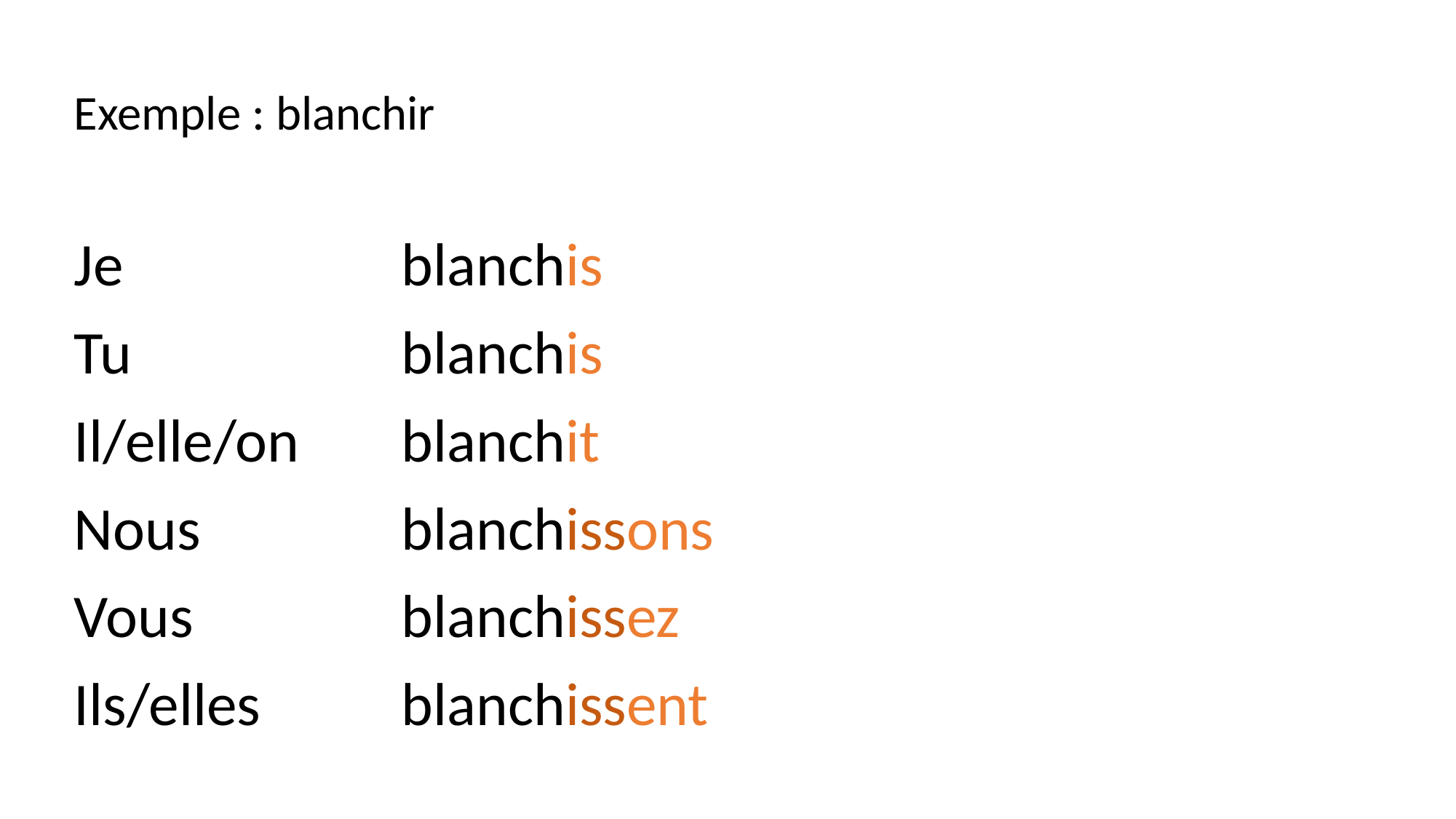

# Exemple : blanchir
Je 	 		blanchis
Tu  			blanchis
Il/elle/on  	blanchit
Nous  		blanchissons
Vous  		blanchissez
Ils/elles  		blanchissent